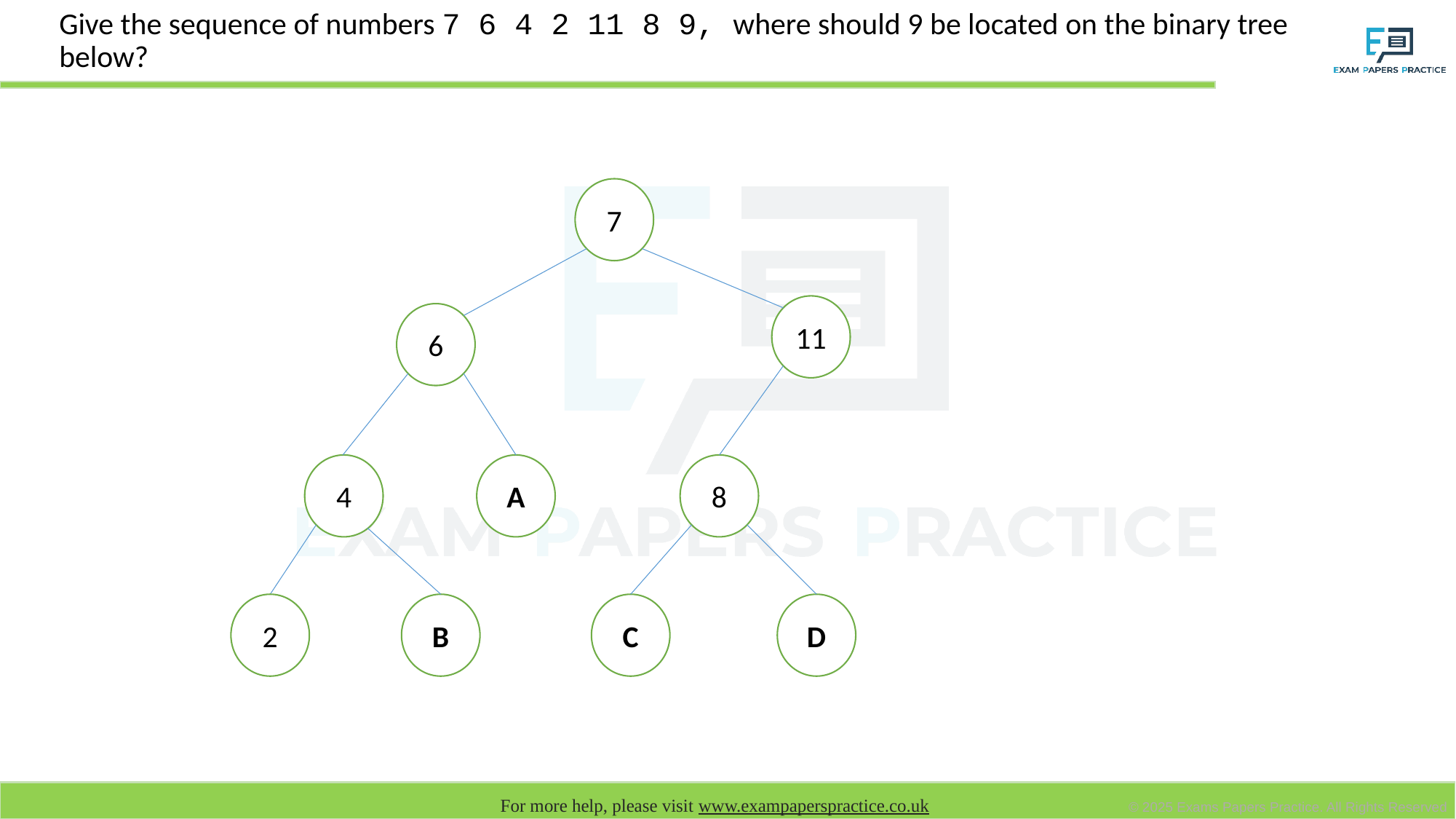

# Give the sequence of numbers 7 6 4 2 11 8 9, where should 9 be located on the binary tree below?
7
11
6
4
A
8
2
B
C
D